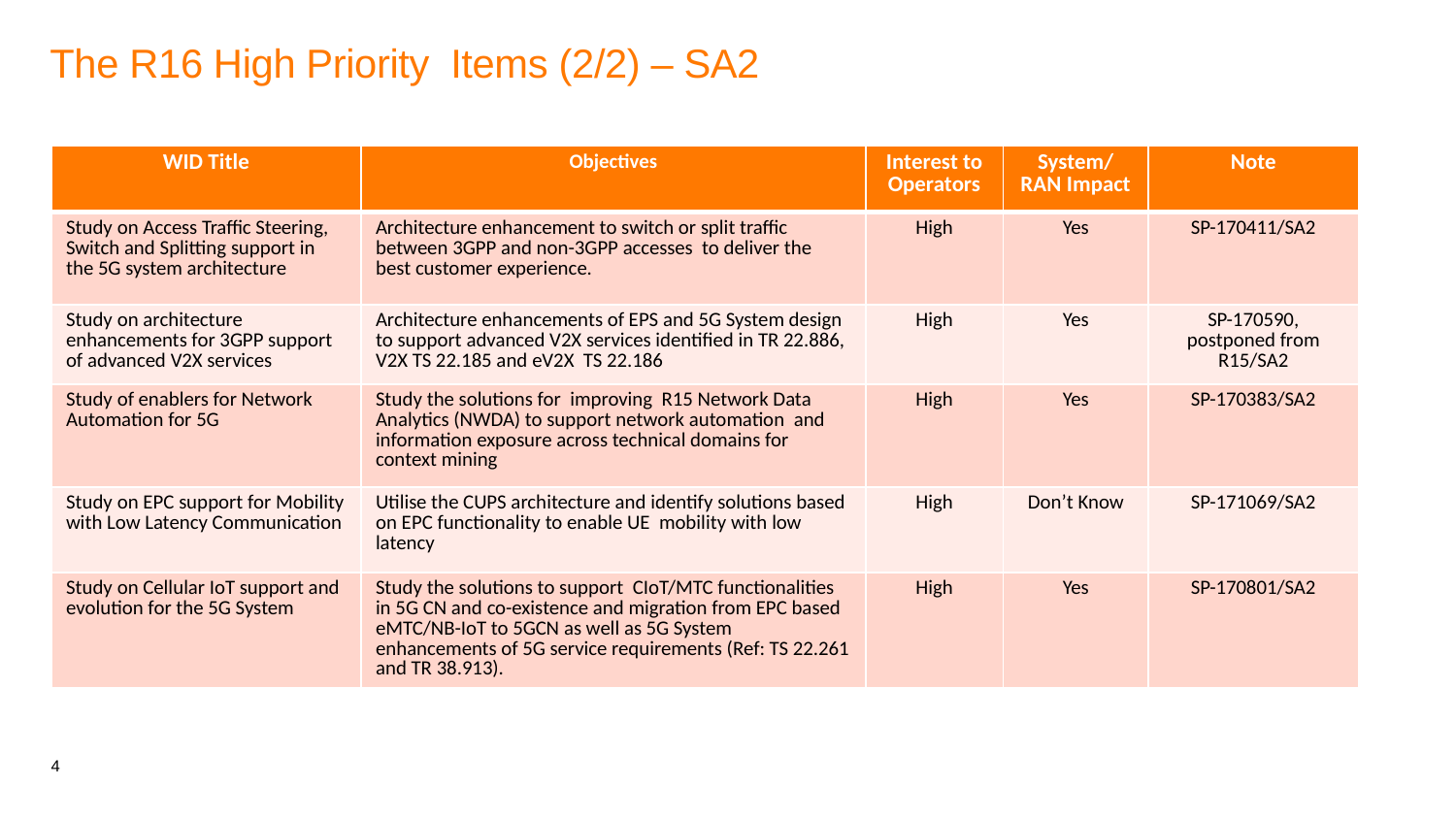

# The R16 High Priority  Items (2/2) – SA2

| WID Title | Objectives | Interest to Operators | System/RAN Impact | Note |
| --- | --- | --- | --- | --- |
| Study on Access Traffic Steering, Switch and Splitting support in the 5G system architecture | Architecture enhancement to switch or split traffic between 3GPP and non-3GPP accesses to deliver the best customer experience. | High | Yes | SP-170411/SA2 |
| Study on architecture enhancements for 3GPP support of advanced V2X services | Architecture enhancements of EPS and 5G System design to support advanced V2X services identified in TR 22.886, V2X TS 22.185 and eV2X TS 22.186 | High | Yes | SP-170590, postponed from R15/SA2 |
| Study of enablers for Network Automation for 5G | Study the solutions for improving R15 Network Data Analytics (NWDA) to support network automation and information exposure across technical domains for context mining | High | Yes | SP-170383/SA2 |
| Study on EPC support for Mobility with Low Latency Communication | Utilise the CUPS architecture and identify solutions based on EPC functionality to enable UE mobility with low latency | High | Don’t Know | SP-171069/SA2 |
| Study on Cellular IoT support and evolution for the 5G System | Study the solutions to support CIoT/MTC functionalities in 5G CN and co-existence and migration from EPC based eMTC/NB-IoT to 5GCN as well as 5G System enhancements of 5G service requirements (Ref: TS 22.261 and TR 38.913). | High | Yes | SP-170801/SA2 |